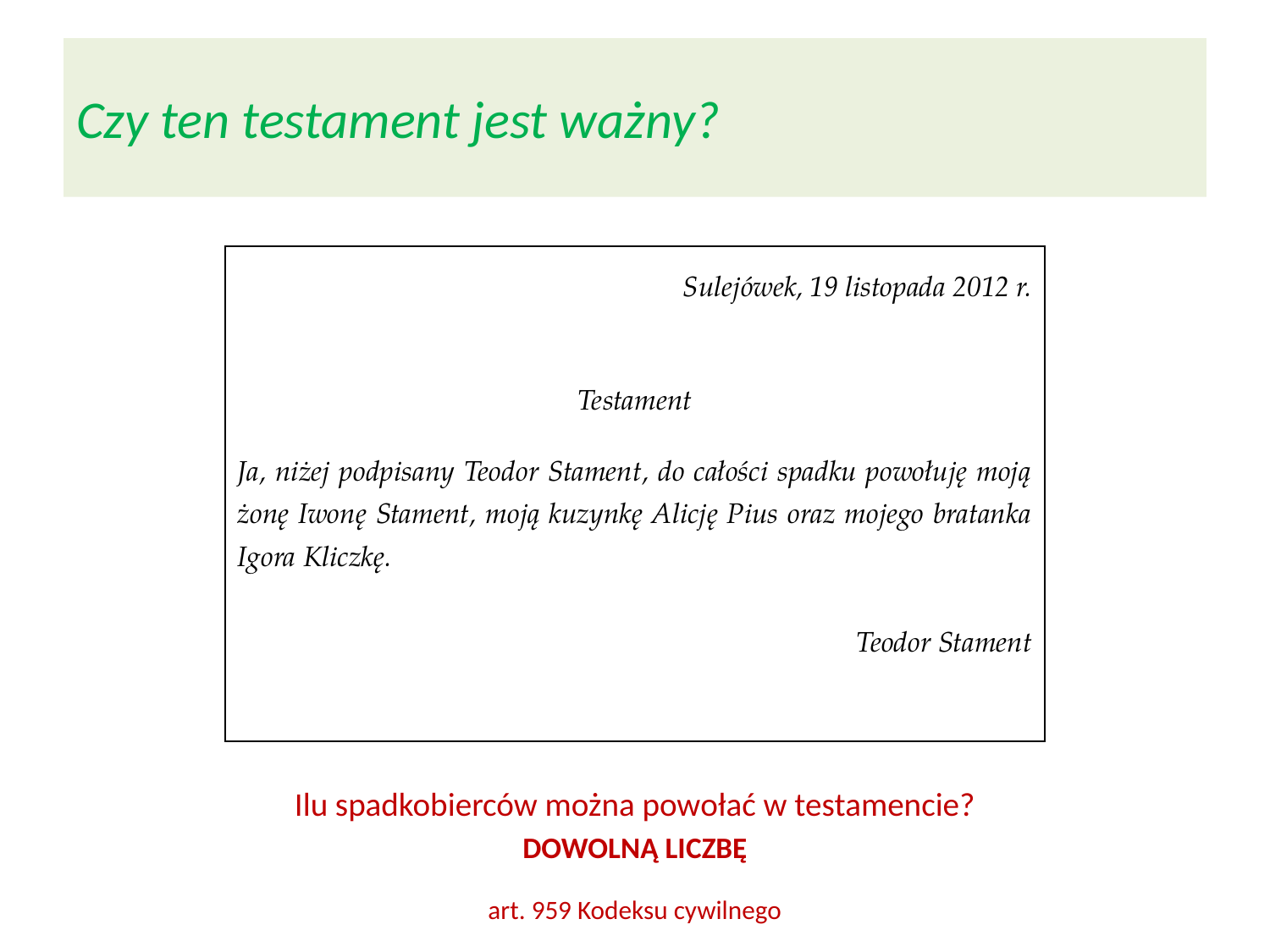

# Czy ten testament jest ważny?

Ilu spadkobierców można powołać w testamencie?
DOWOLNĄ LICZBĘ

art. 959 Kodeksu cywilnego
| Sulejówek, 19 listopada 2012 r. Testament Ja, niżej podpisany Teodor Stament, do całości spadku powołuję moją żonę Iwonę Stament, moją kuzynkę Alicję Pius oraz mojego bratanka Igora Kliczkę. Teodor Stament |
| --- |